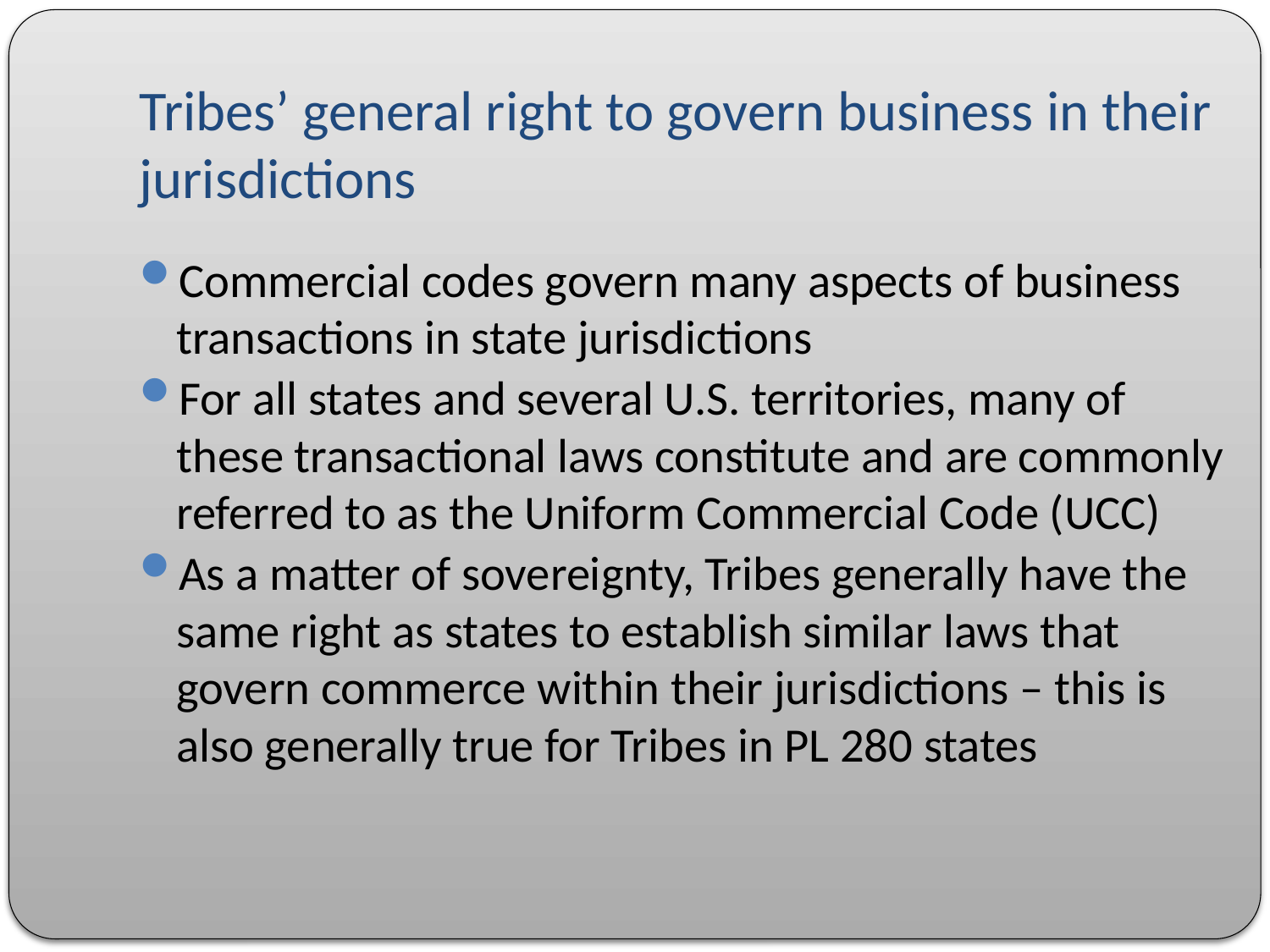

# Tribes’ general right to govern business in their jurisdictions
Commercial codes govern many aspects of business transactions in state jurisdictions
For all states and several U.S. territories, many of these transactional laws constitute and are commonly referred to as the Uniform Commercial Code (UCC)
As a matter of sovereignty, Tribes generally have the same right as states to establish similar laws that govern commerce within their jurisdictions – this is also generally true for Tribes in PL 280 states